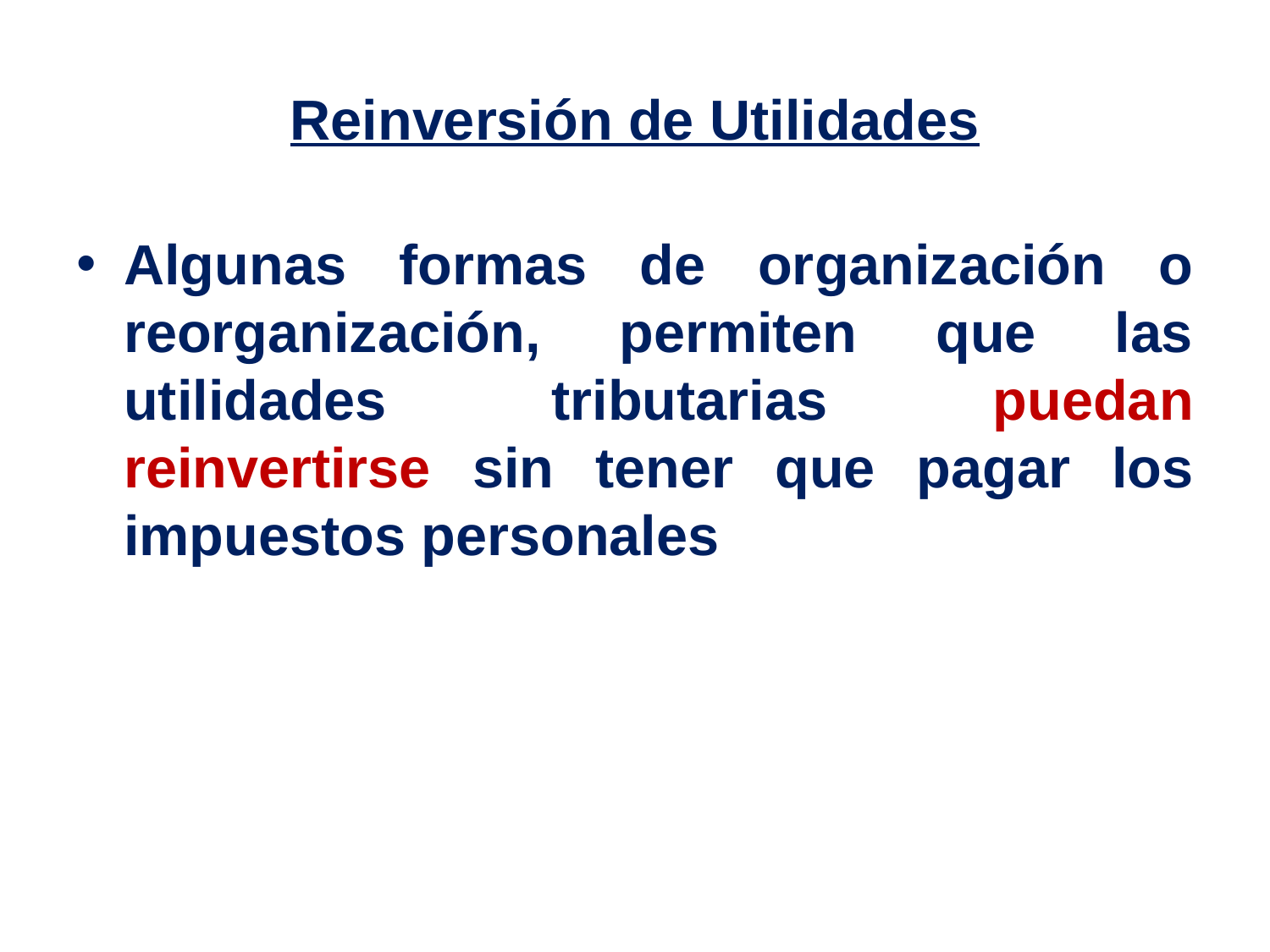

# Reinversión de Utilidades
Algunas formas de organización o reorganización, permiten que las utilidades tributarias puedan reinvertirse sin tener que pagar los impuestos personales